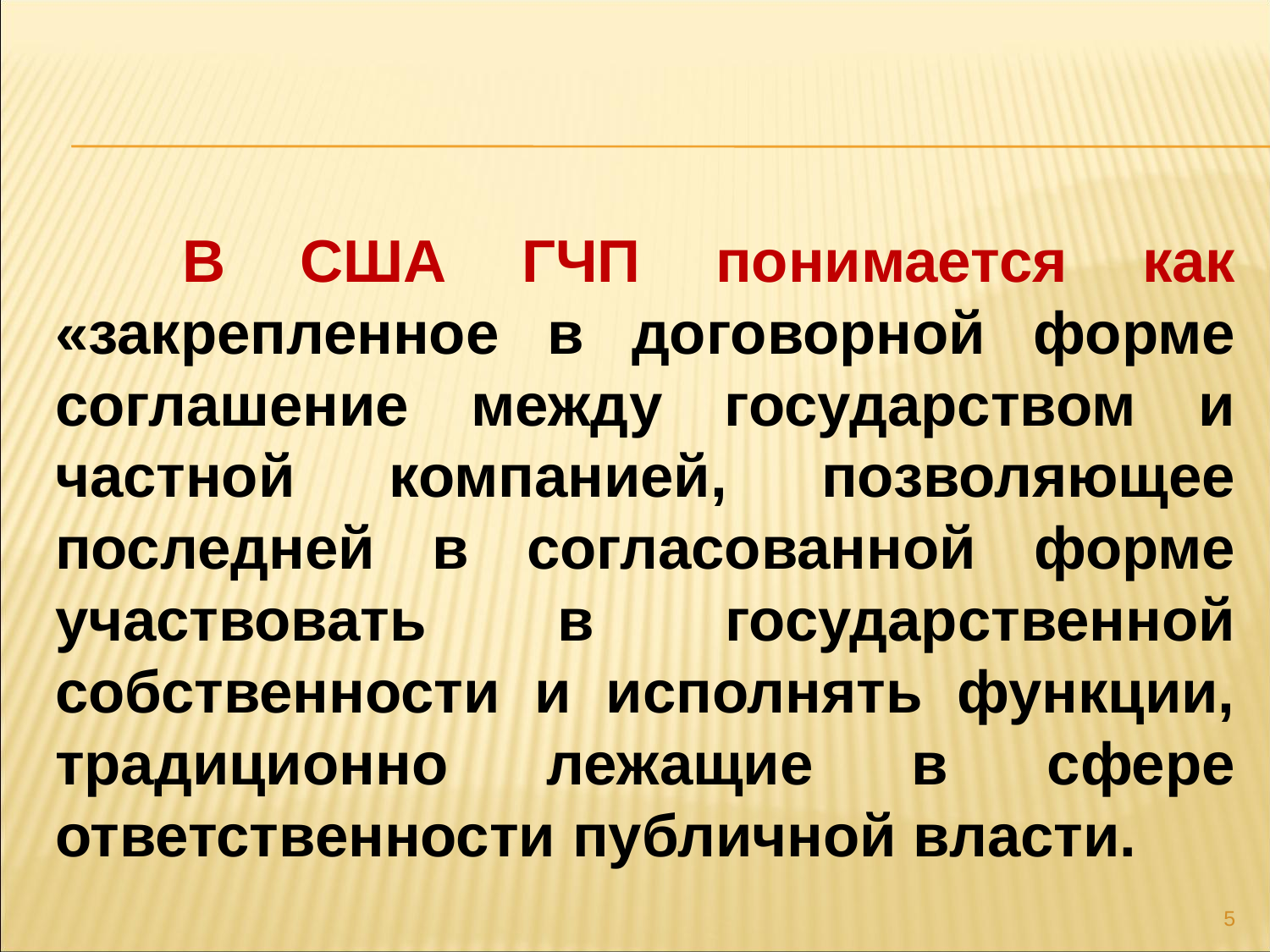

В США ГЧП понимается как «закрепленное в договорной форме соглашение между государством и частной компанией, позволяющее последней в согласованной форме участвовать в государственной собственности и исполнять функции, традиционно лежащие в сфере ответственности публичной власти.
5